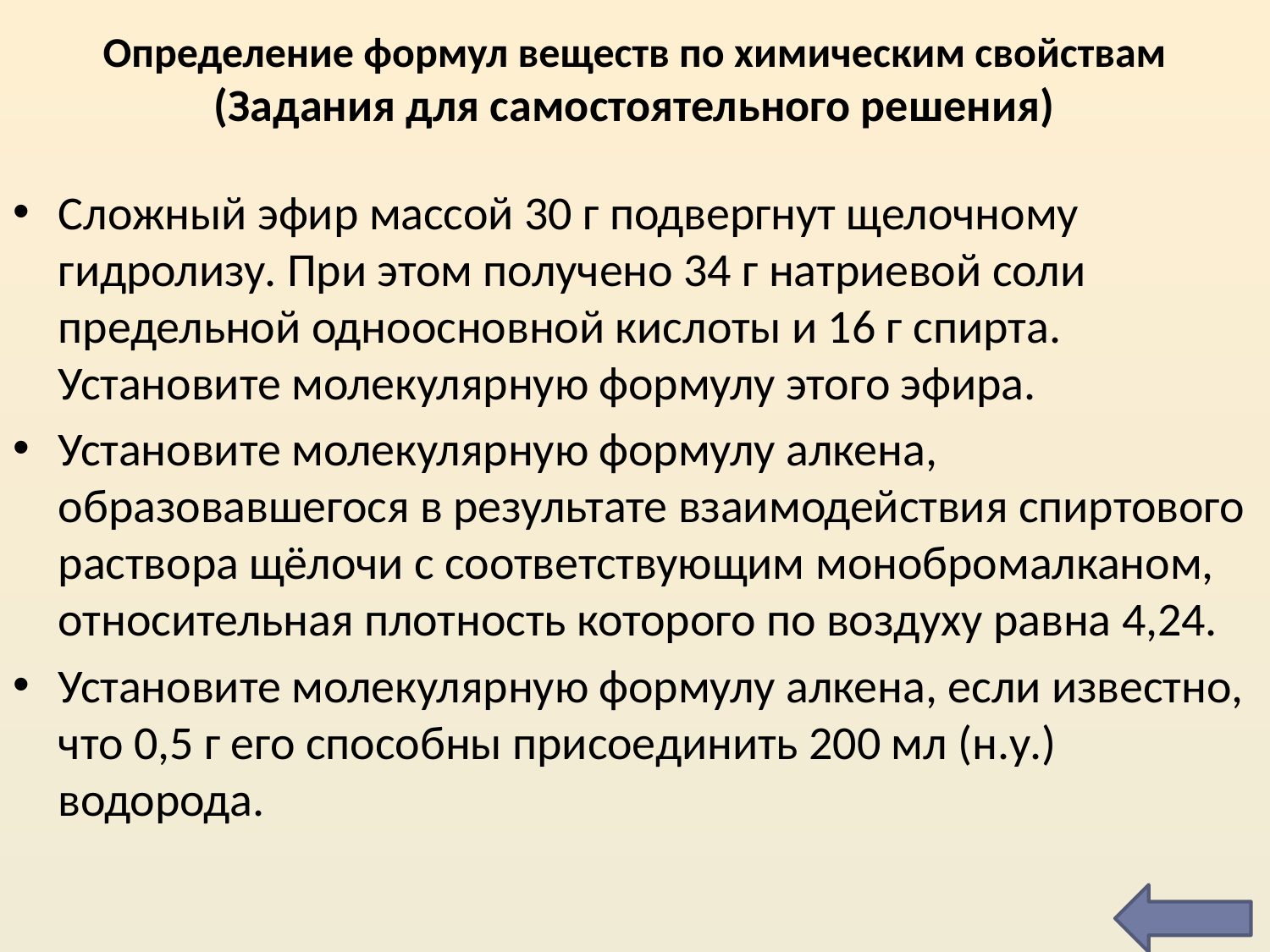

# Определение формул веществ по химическим свойствам (Задания для самостоятельного решения)
Cложный эфир массой 30 г подвергнут щелочному гидролизу. При этом получено 34 г натриевой соли предельной одноосновной кислоты и 16 г спирта. Установите молекулярную формулу этого эфира.
Установите молекулярную формулу алкена, образовавшегося в результате взаимодействия спиртового раствора щёлочи с соответствующим монобромалканом, относительная плотность которого по воздуху равна 4,24.
Установите молекулярную формулу алкена, если известно, что 0,5 г его способны присоединить 200 мл (н.у.) водорода.